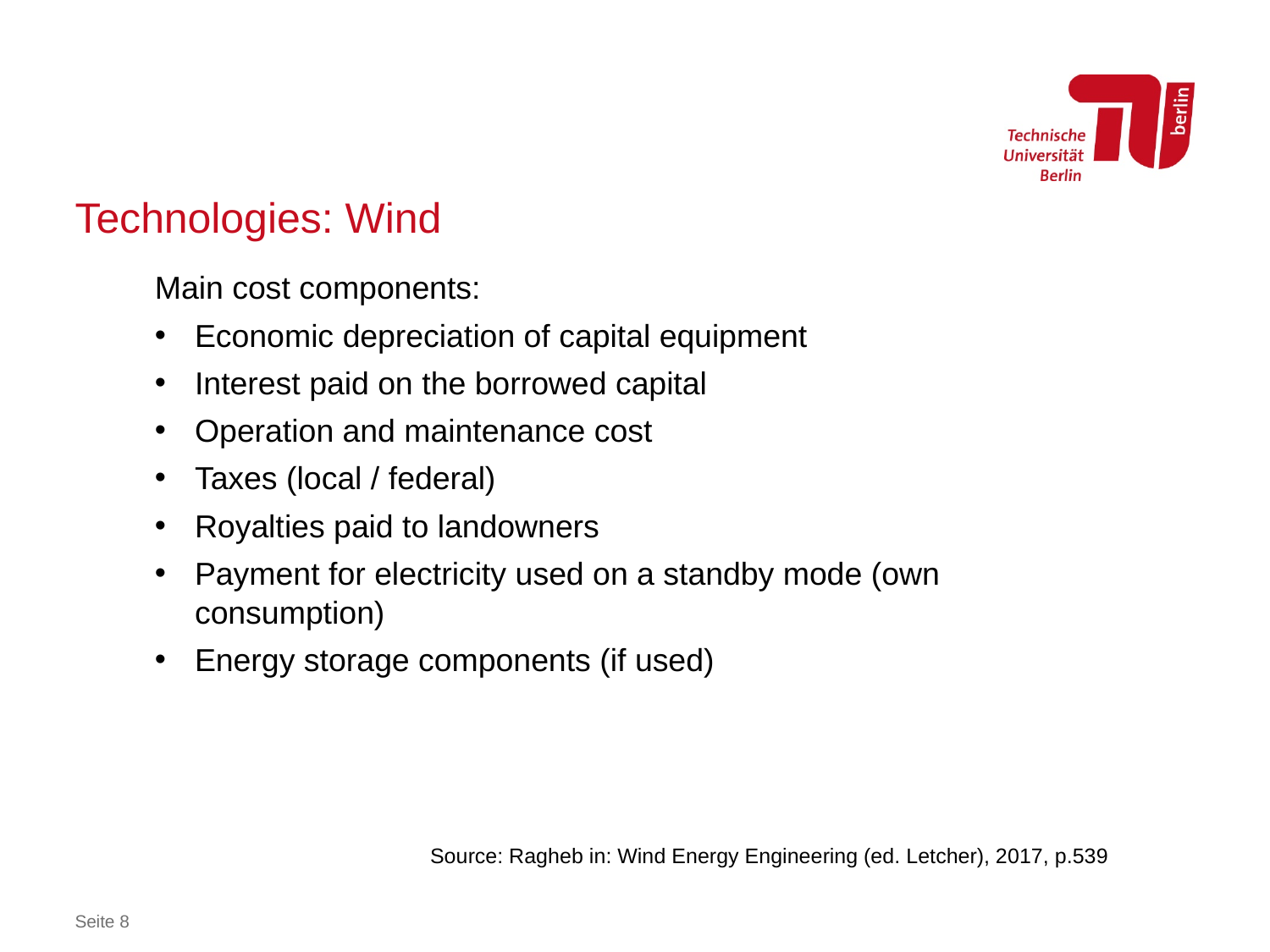

# Technologies: Wind
Main cost components:
Economic depreciation of capital equipment
Interest paid on the borrowed capital
Operation and maintenance cost
Taxes (local / federal)
Royalties paid to landowners
Payment for electricity used on a standby mode (own consumption)
Energy storage components (if used)

Source: Ragheb in: Wind Energy Engineering (ed. Letcher), 2017, p.539
Seite 8